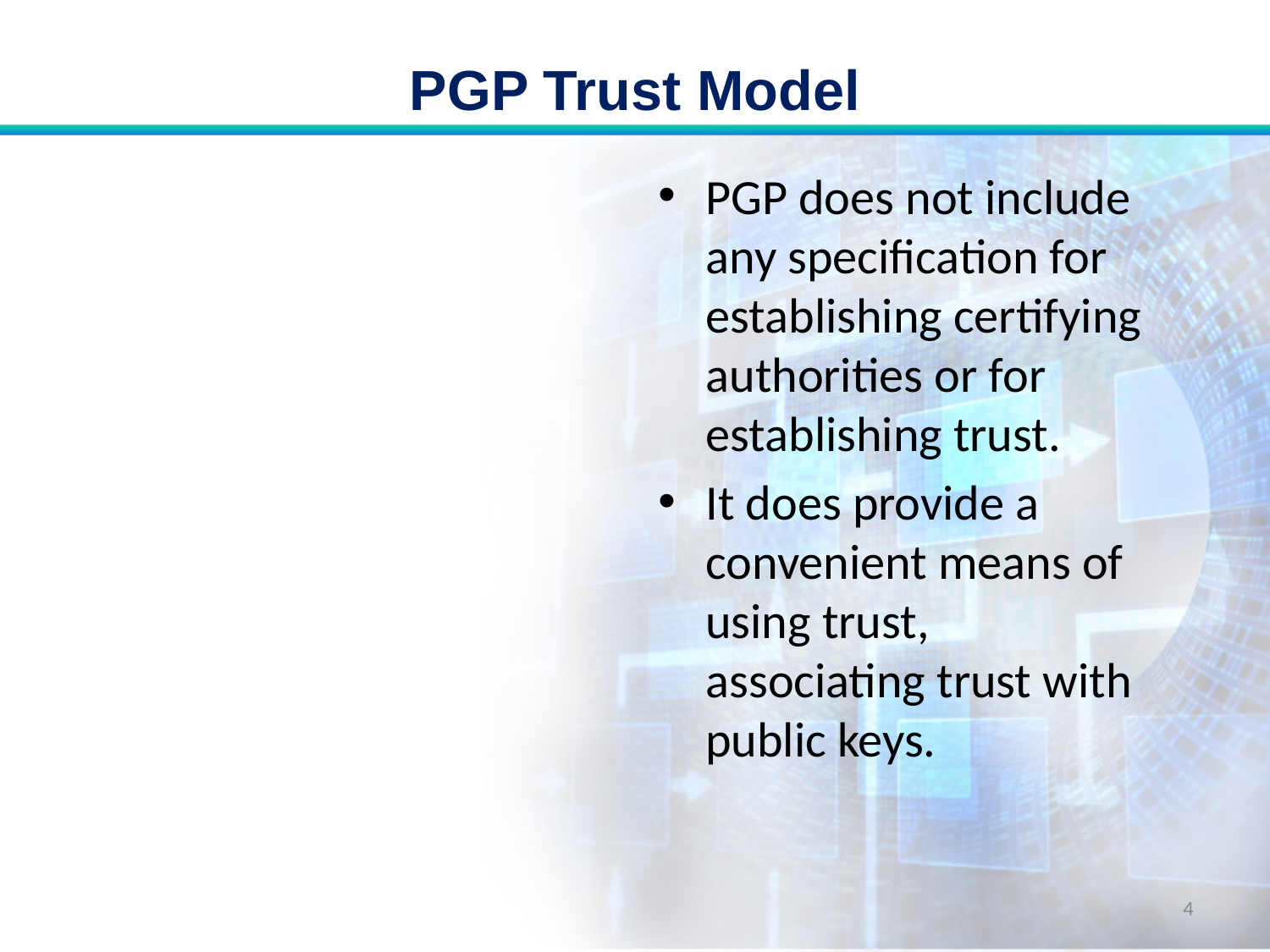

# PGP Trust Model
PGP does not include any specification for establishing certifying authorities or for establishing trust.
It does provide a convenient means of using trust, associating trust with public keys.
4